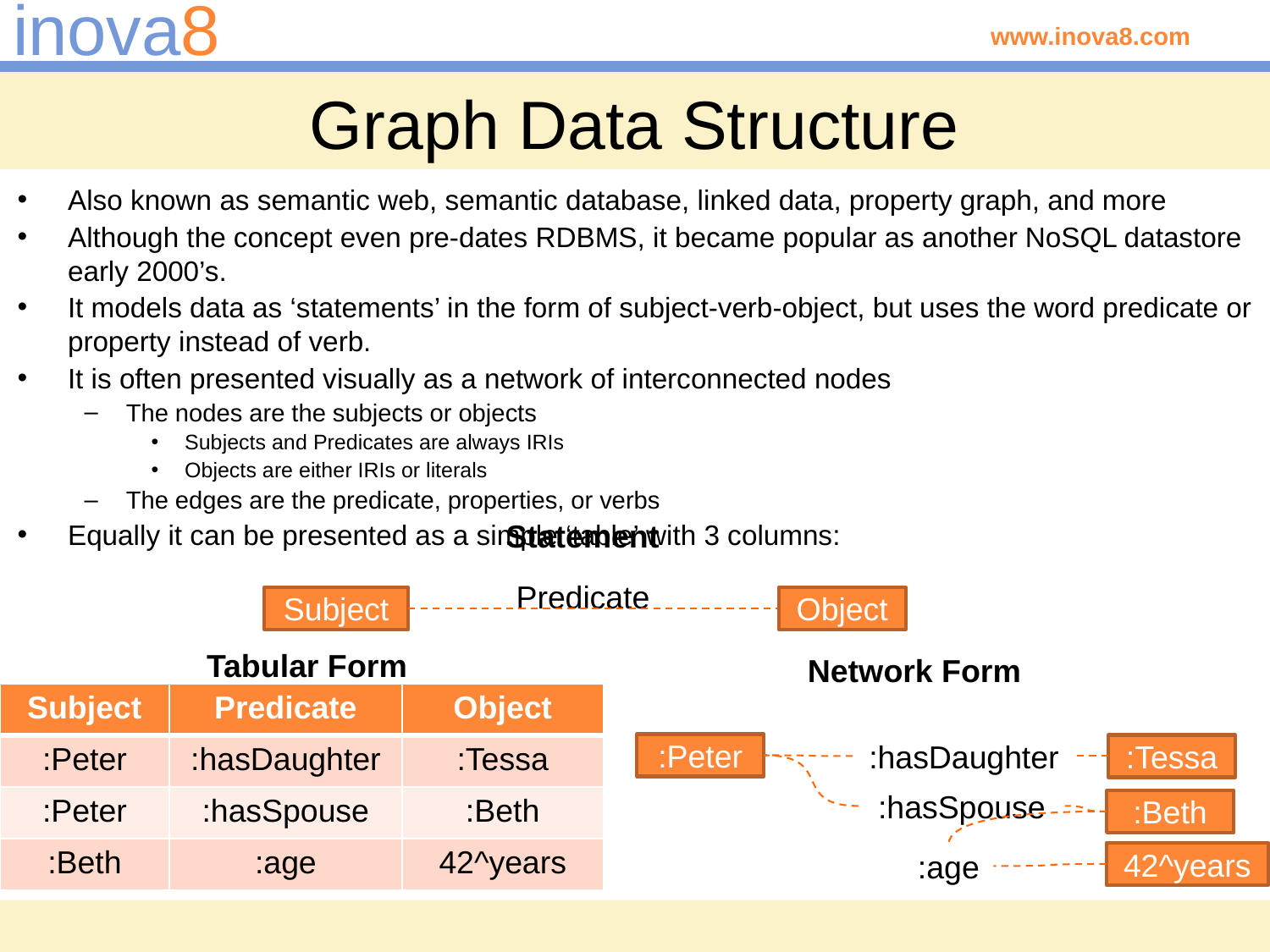

# Graph Data Structure
Also known as semantic web, semantic database, linked data, property graph, and more
Although the concept even pre-dates RDBMS, it became popular as another NoSQL datastore early 2000’s.
It models data as ‘statements’ in the form of subject-verb-object, but uses the word predicate or property instead of verb.
It is often presented visually as a network of interconnected nodes
The nodes are the subjects or objects
Subjects and Predicates are always IRIs
Objects are either IRIs or literals
The edges are the predicate, properties, or verbs
Equally it can be presented as a simple ‘table’ with 3 columns:

Statement
Predicate
Subject
Object
Tabular Form
Network Form
| Subject | Predicate | Object |
| --- | --- | --- |
| :Peter | :hasDaughter | :Tessa |
| :Peter | :hasSpouse | :Beth |
| :Beth | :age | 42^years |
:Peter
:hasDaughter
:Tessa
:hasSpouse
:Beth
42^years
:age